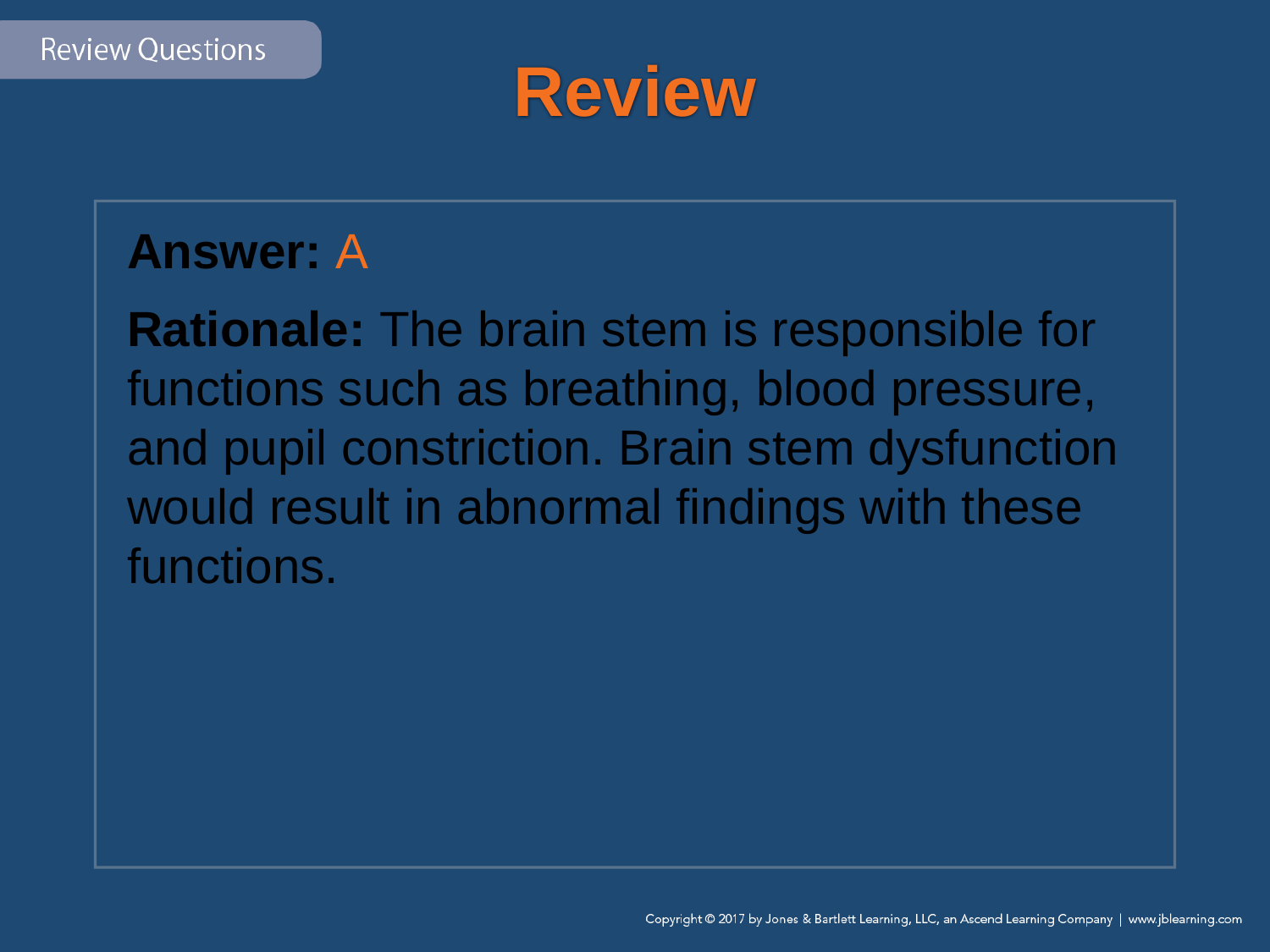

# Review
Answer: A
Rationale: The brain stem is responsible for functions such as breathing, blood pressure, and pupil constriction. Brain stem dysfunction would result in abnormal findings with these functions.